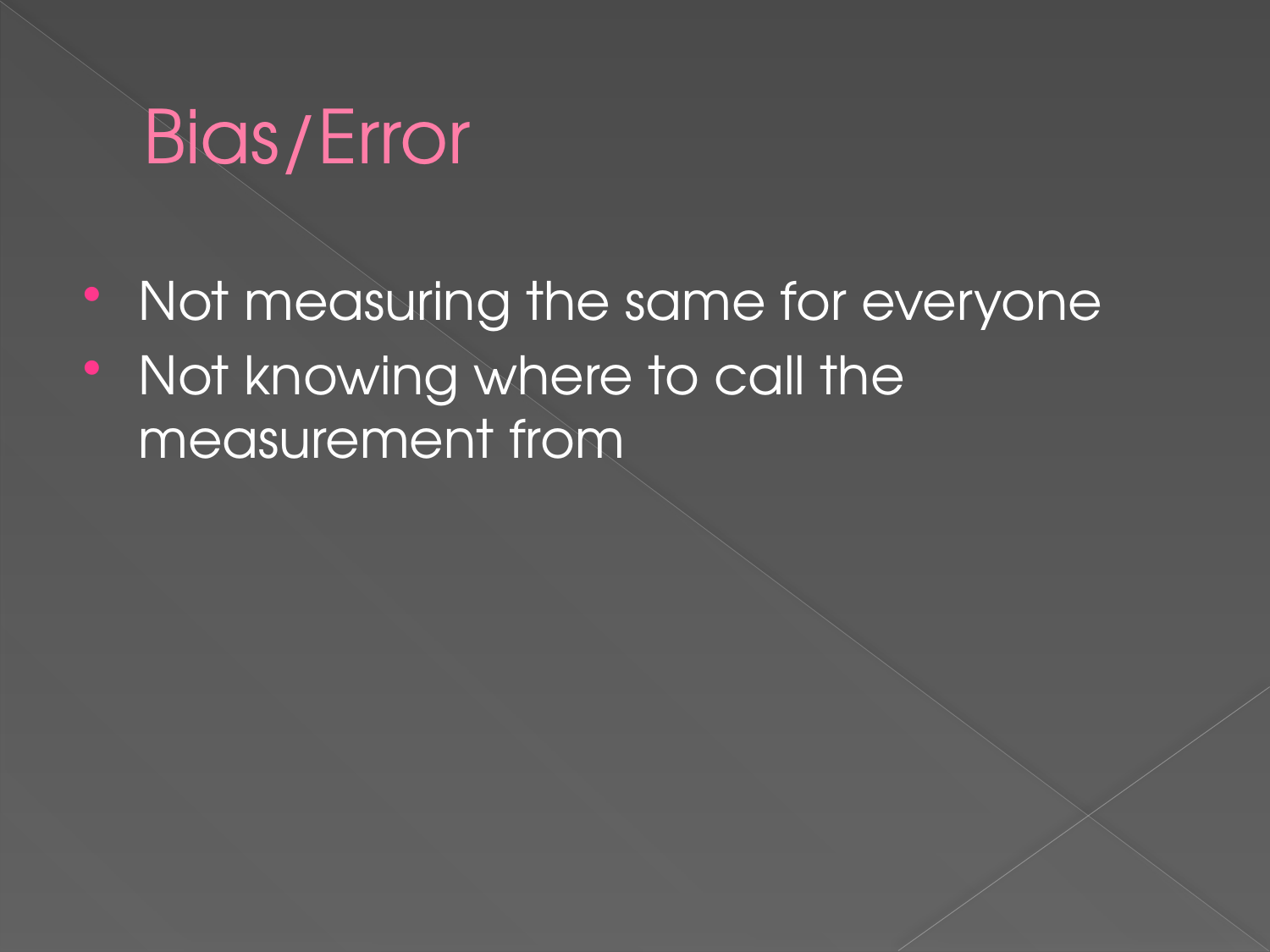

# Bias/Error
Not measuring the same for everyone
Not knowing where to call the measurement from